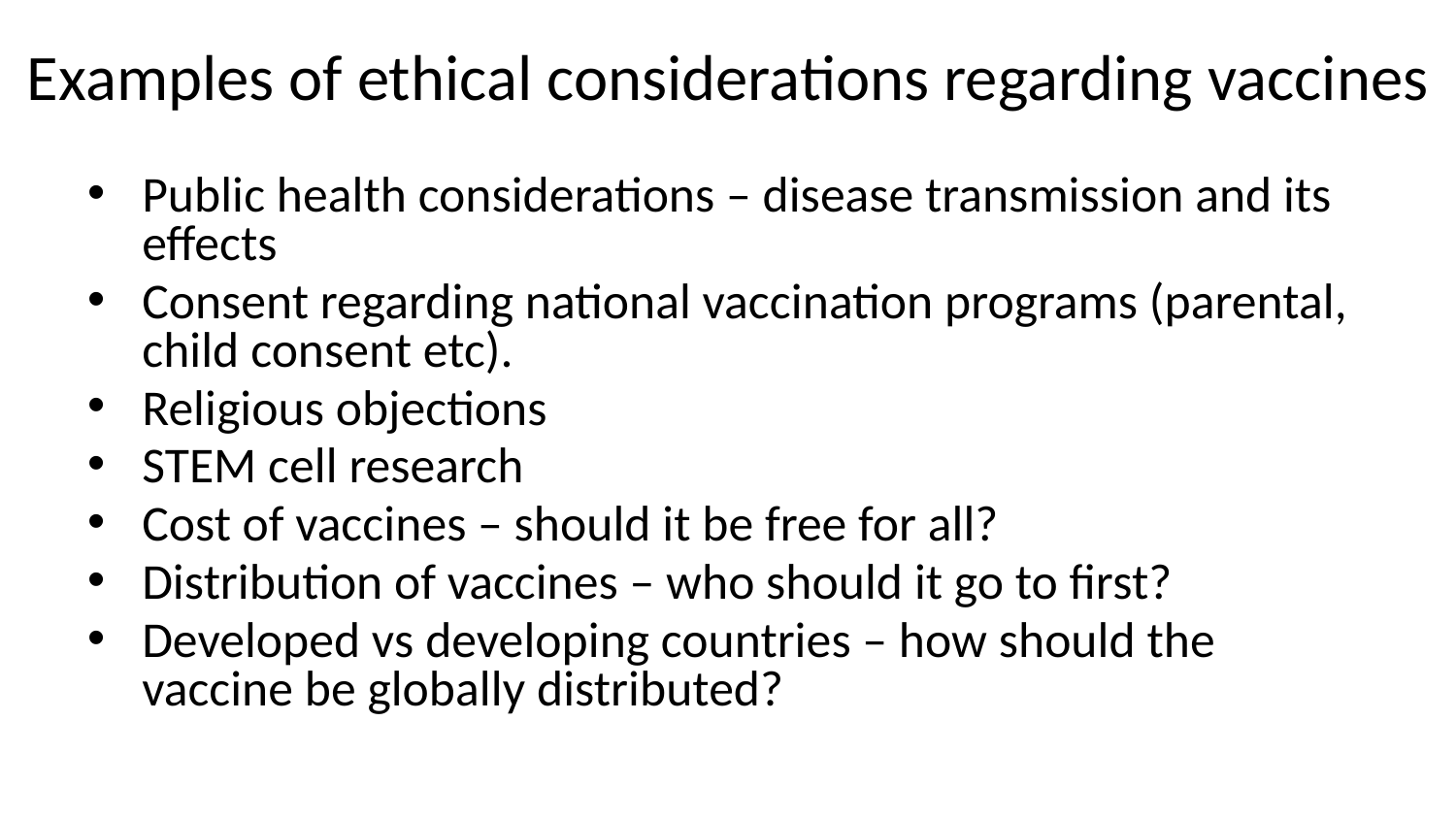

# Examples of ethical considerations regarding vaccines
Public health considerations – disease transmission and its effects
Consent regarding national vaccination programs (parental, child consent etc).
Religious objections
STEM cell research
Cost of vaccines – should it be free for all?
Distribution of vaccines – who should it go to first?
Developed vs developing countries – how should the vaccine be globally distributed?